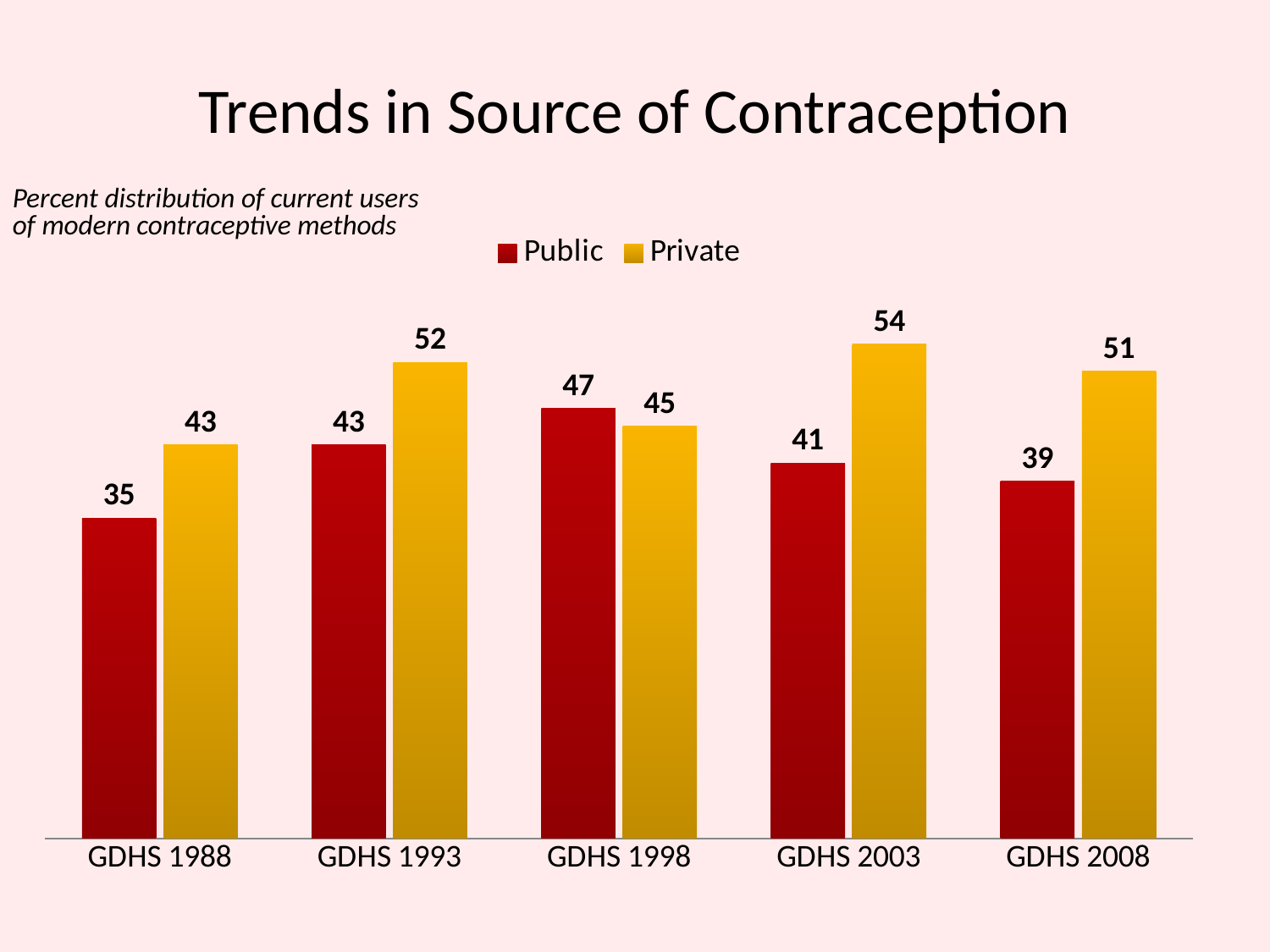

# Trends in Source of Contraception
Percent distribution of current users of modern contraceptive methods

### Chart

| Category | Public | Private |
|---|---|---|
| GDHS 1988 | 35.0 | 43.0 |
| GDHS 1993 | 43.0 | 52.0 |
| GDHS 1998 | 47.0 | 45.0 |
| GDHS 2003 | 41.0 | 54.0 |
| GDHS 2008 | 39.0 | 51.0 |